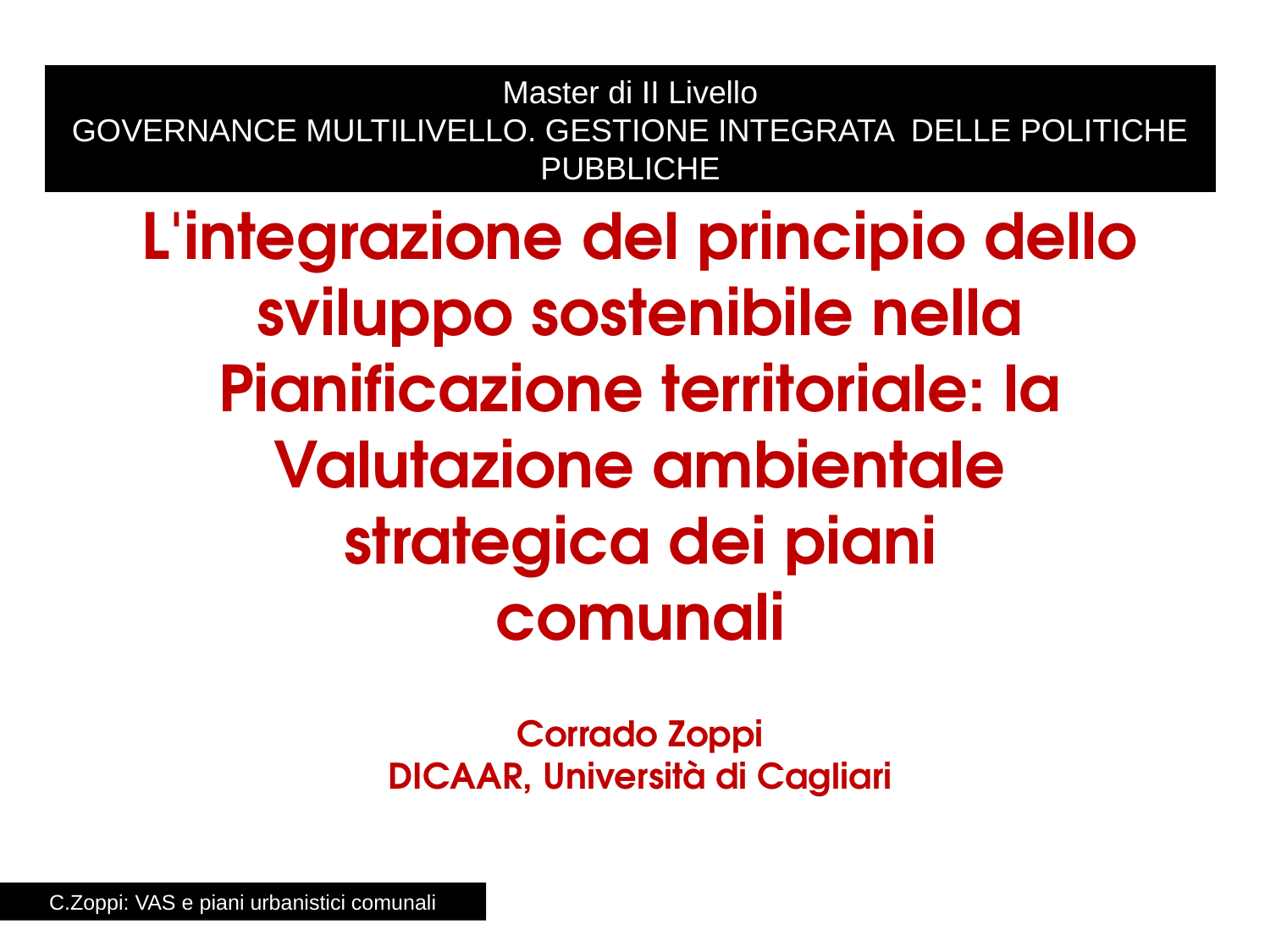

Master di II Livello
GOVERNANCE MULTILIVELLO. GESTIONE INTEGRATA  DELLE POLITICHE PUBBLICHE
L'integrazione del principio dello sviluppo sostenibile nella
Pianificazione territoriale: la Valutazione ambientale strategica dei piani
comunali

Corrado Zoppi
DICAAR, Università di Cagliari